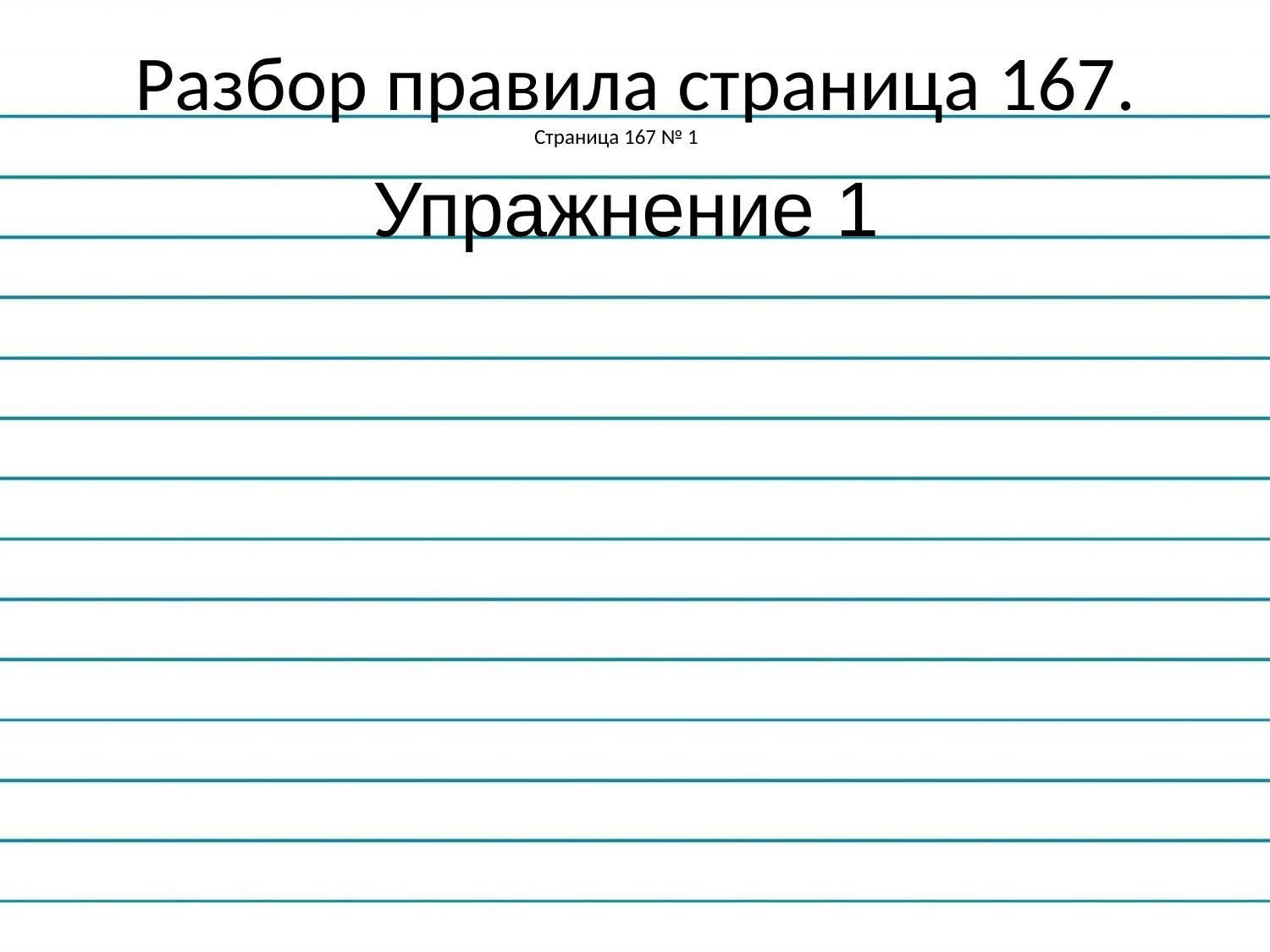

# Разбор правила страница 167.
Страница 167 № 1
Упражнение 1